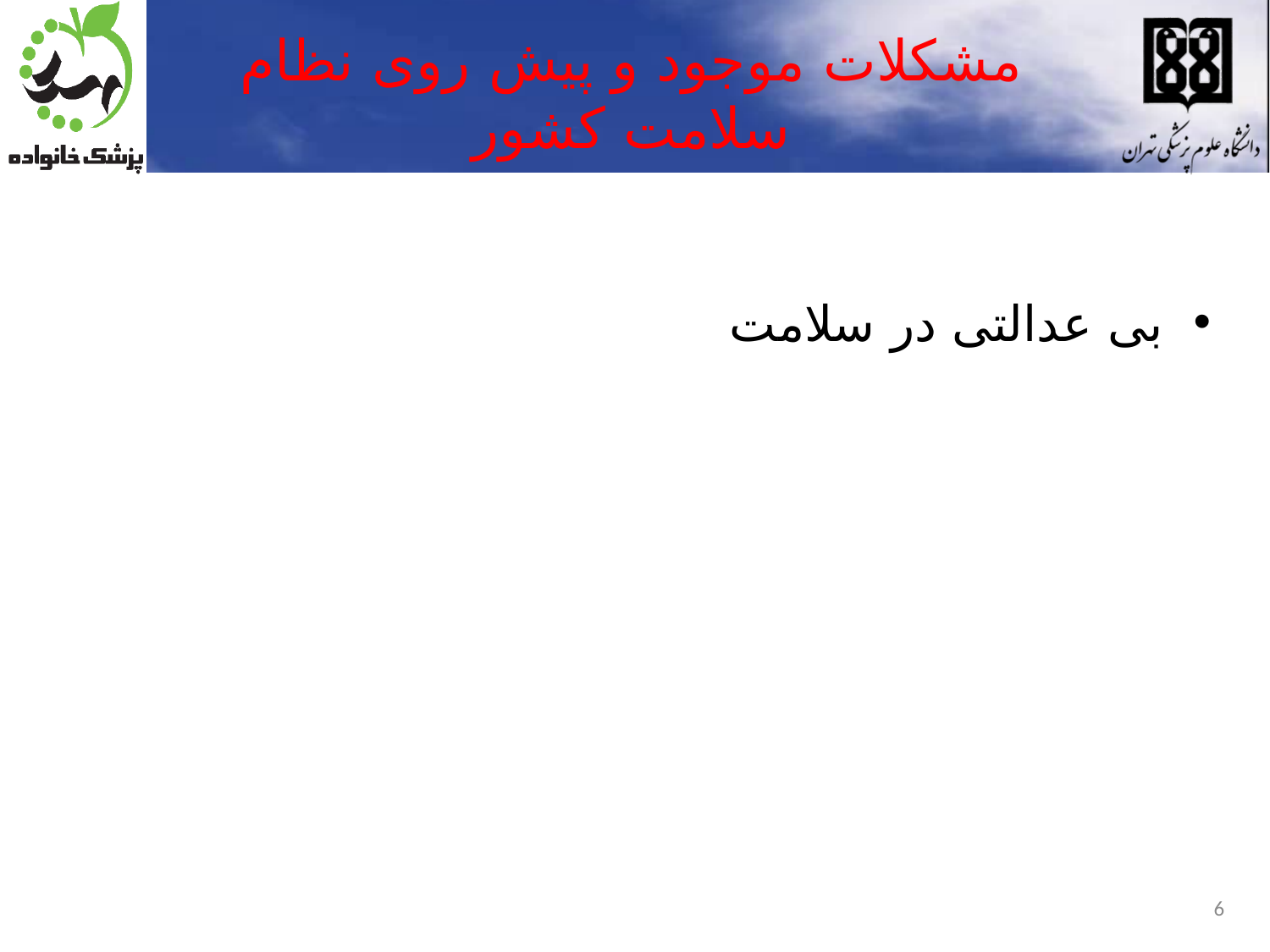

# مشکلات موجود و پیش روی نظام سلامت کشور
بی عدالتی در سلامت
6